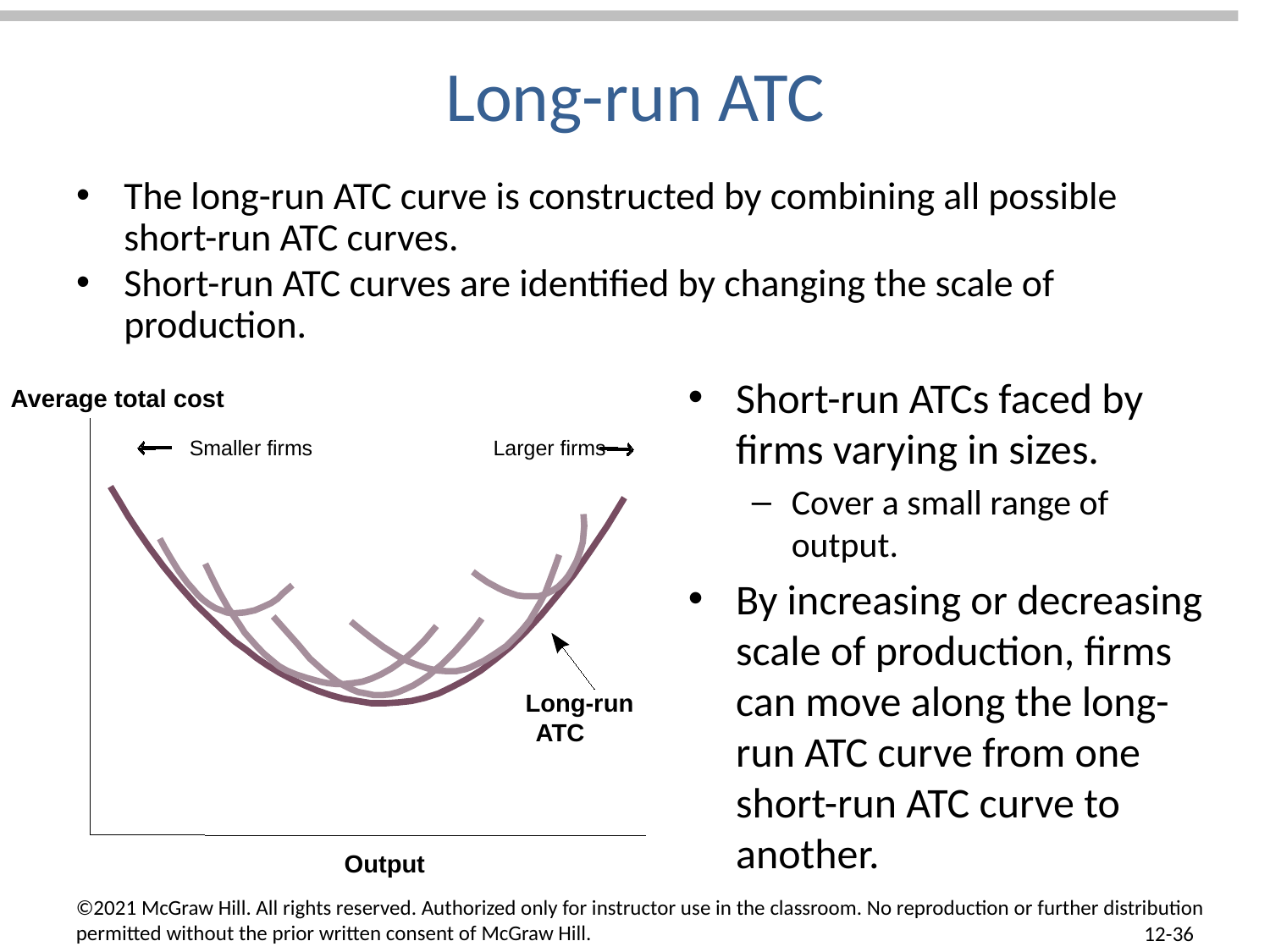

# Long-run ATC
The long-run ATC curve is constructed by combining all possible short-run ATC curves.
Short-run ATC curves are identified by changing the scale of production.
Short-run ATCs faced by firms varying in sizes.
Cover a small range of output.
By increasing or decreasing scale of production, firms can move along the long-run ATC curve from one short-run ATC curve to another.

Average total cost

Smaller firms
Larger firms

Long-run
ATC

Output